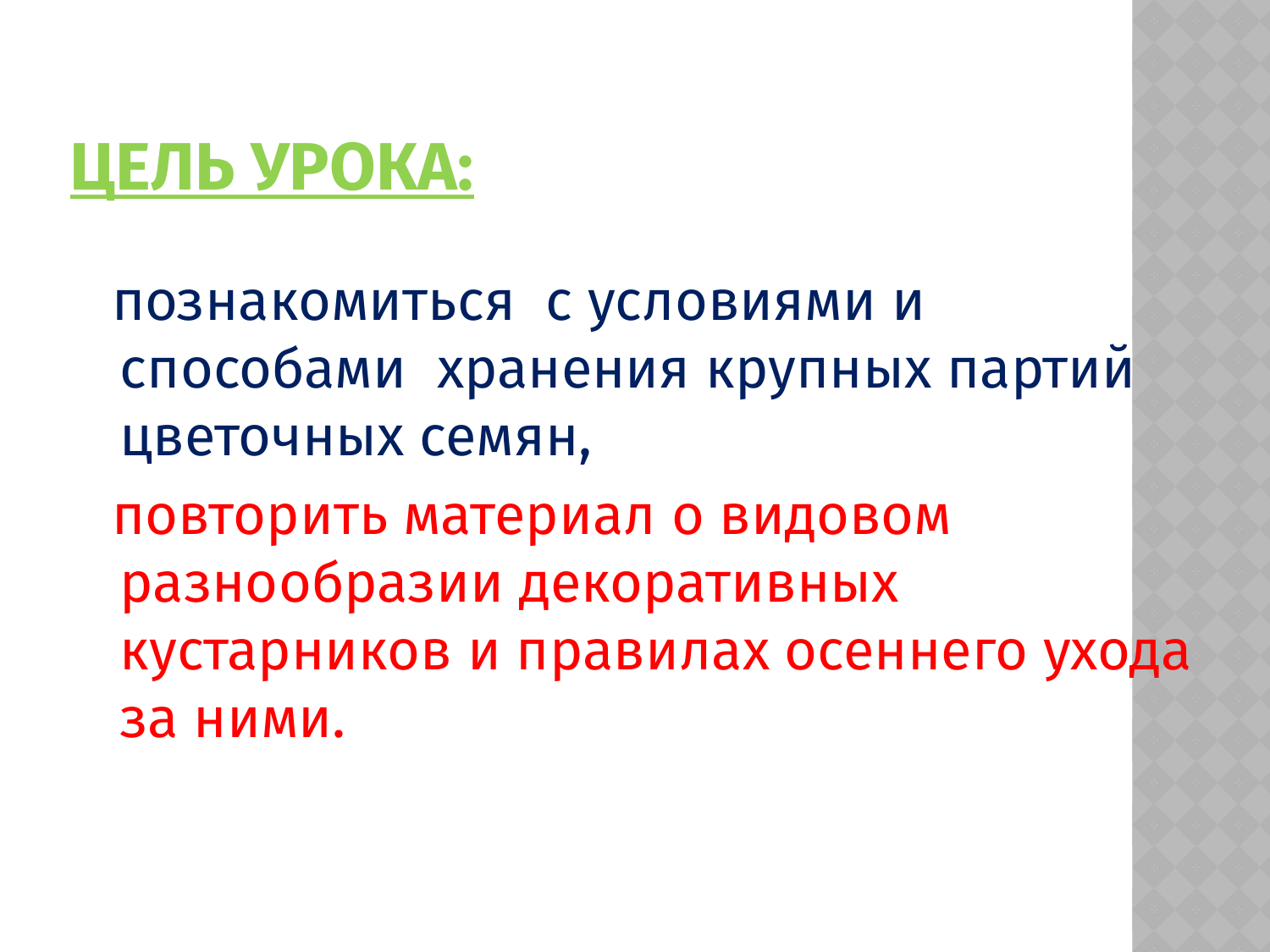

# Цель урока:
  познакомиться  с условиями и способами  хранения крупных партий цветочных семян,
  повторить материал о видовом разнообразии декоративных кустарников и правилах осеннего ухода за ними.